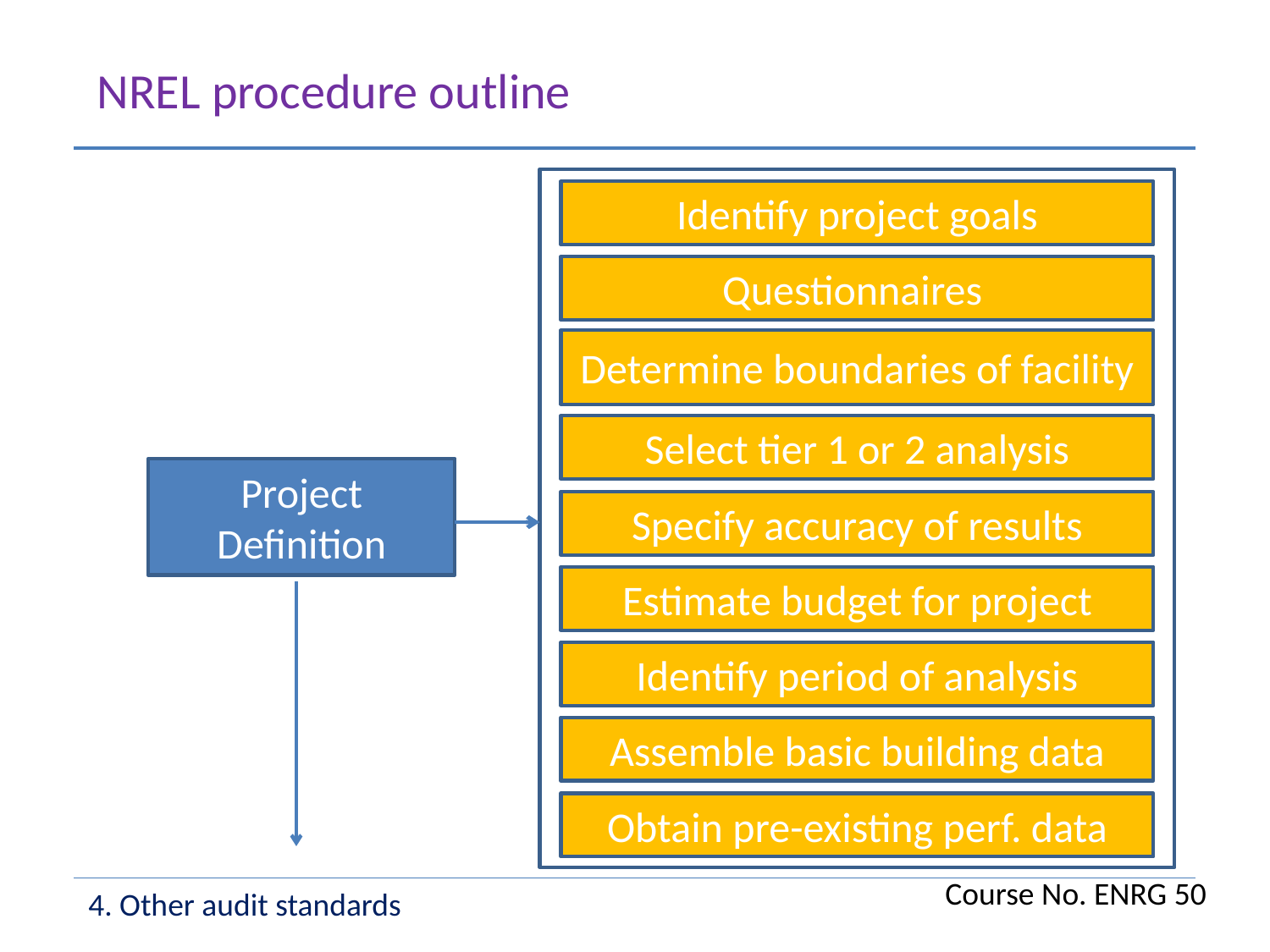

NREL procedure outline

Identify project goals
Questionnaires
Determine boundaries of facility
Select tier 1 or 2 analysis
Project Definition
Specify accuracy of results
Estimate budget for project
Identify period of analysis
Assemble basic building data
Obtain pre-existing perf. data
Course No. ENRG 50
4. Other audit standards